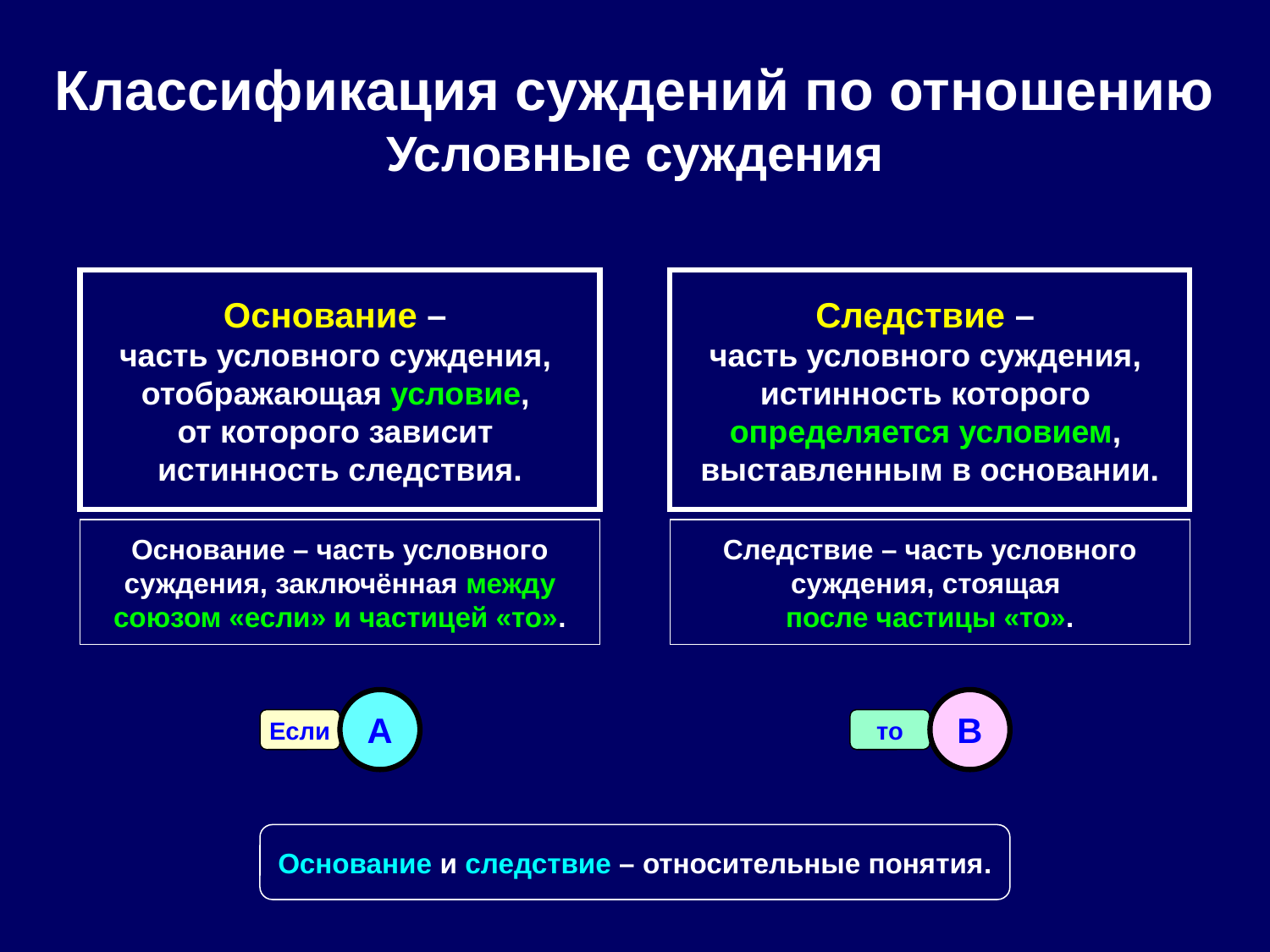

Классификация суждений по отношению
Условные суждения
Основание –
часть условного суждения,
отображающая условие,
от которого зависит
истинность следствия.
Следствие –
часть условного суждения,
истинность которого
определяется условием,
выставленным в основании.
Основание – часть условного суждения, заключённая между союзом «если» и частицей «то».
Следствие – часть условного суждения, стоящая
после частицы «то».
A
B
Если
то
Основание и следствие – относительные понятия.